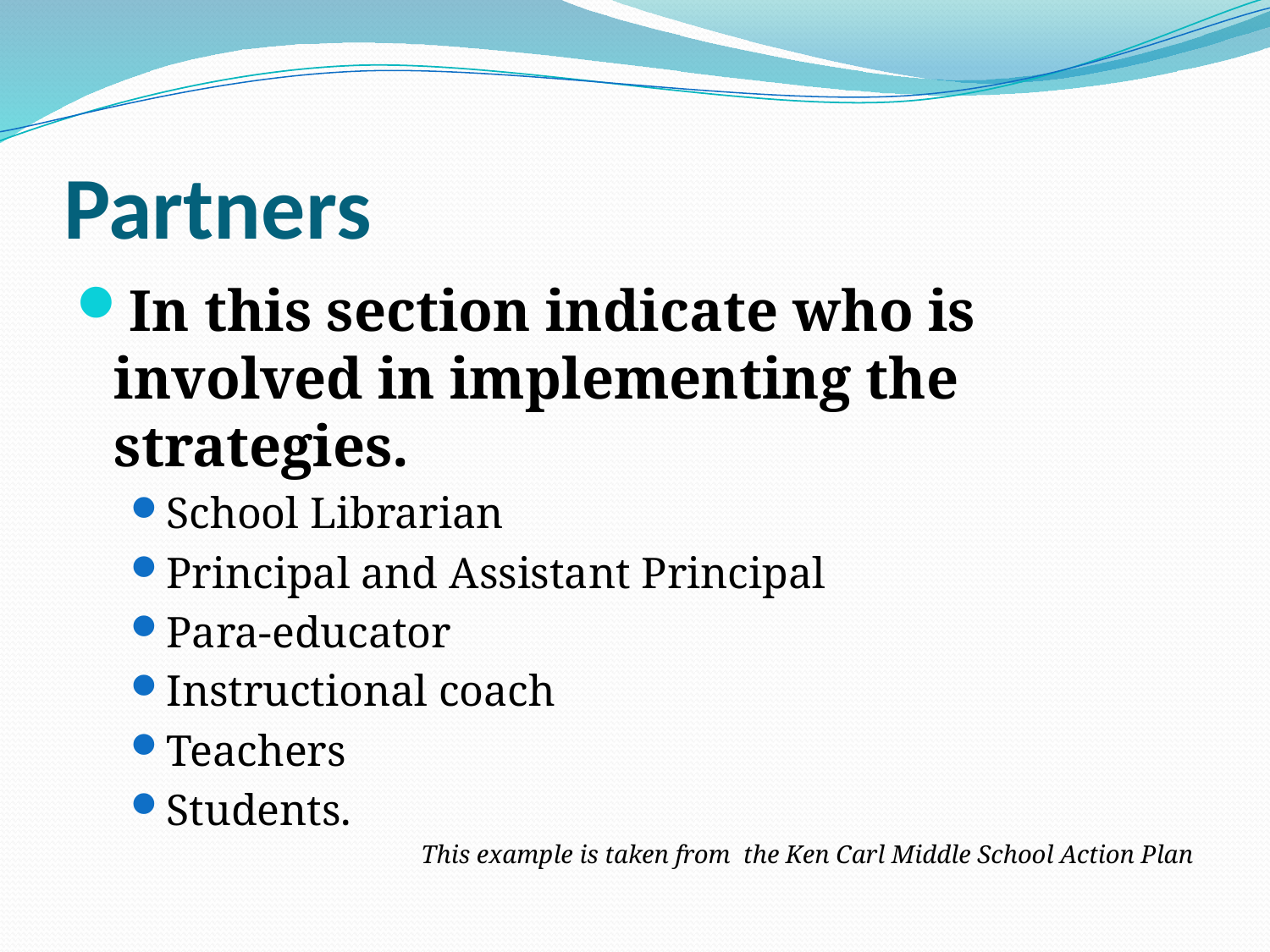

# Partners
In this section indicate who is involved in implementing the strategies.
School Librarian
Principal and Assistant Principal
Para-educator
Instructional coach
Teachers
Students.
This example is taken from  the Ken Carl Middle School Action Plan